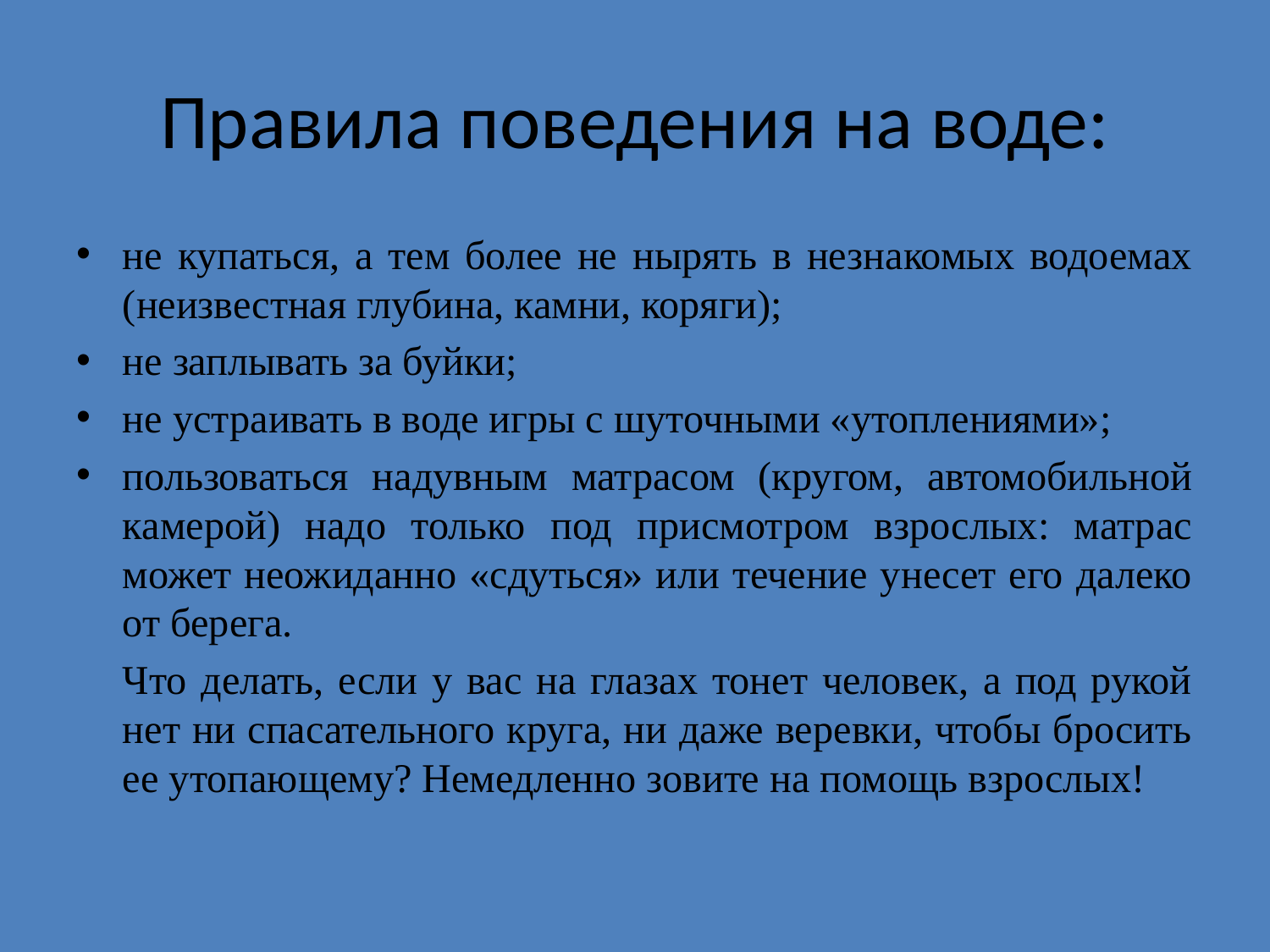

# Правила поведения на воде:
не купаться, а тем более не нырять в незнакомых водоемах (неизвестная глубина, камни, коряги);
не заплывать за буйки;
не устраивать в воде игры с шуточными «утоплениями»;
пользоваться надувным матрасом (кругом, автомобильной камерой) надо только под присмотром взрослых: матрас может неожиданно «сдуться» или течение унесет его далеко от берега.
		Что делать, если у вас на глазах тонет человек, а под рукой нет ни спасательного круга, ни даже веревки, чтобы бросить ее утопающему? Немедленно зовите на помощь взрослых!